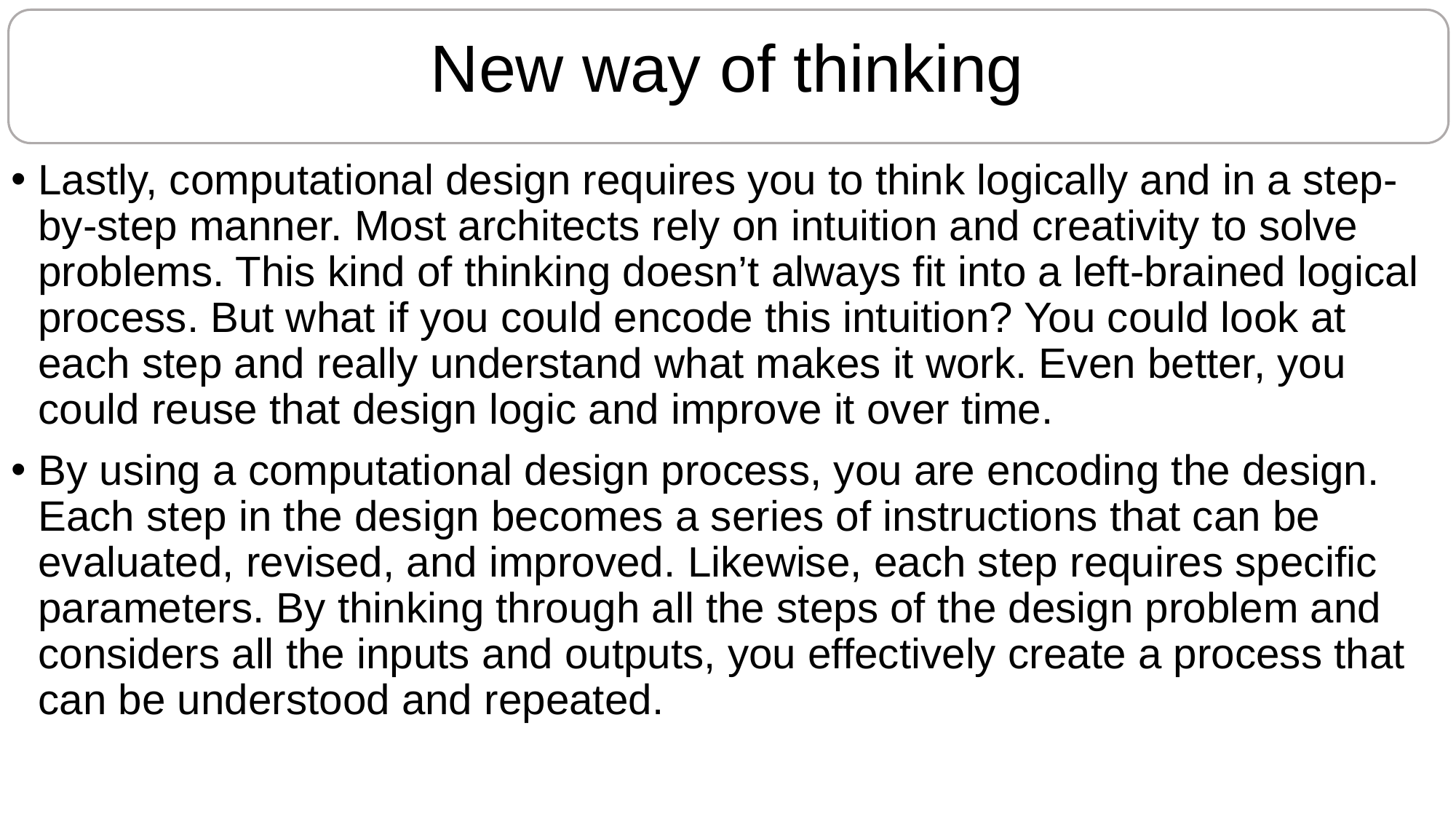

# New way of thinking
Lastly, computational design requires you to think logically and in a step-by-step manner. Most architects rely on intuition and creativity to solve problems. This kind of thinking doesn’t always fit into a left-brained logical process. But what if you could encode this intuition? You could look at each step and really understand what makes it work. Even better, you could reuse that design logic and improve it over time.
By using a computational design process, you are encoding the design. Each step in the design becomes a series of instructions that can be evaluated, revised, and improved. Likewise, each step requires specific parameters. By thinking through all the steps of the design problem and considers all the inputs and outputs, you effectively create a process that can be understood and repeated.